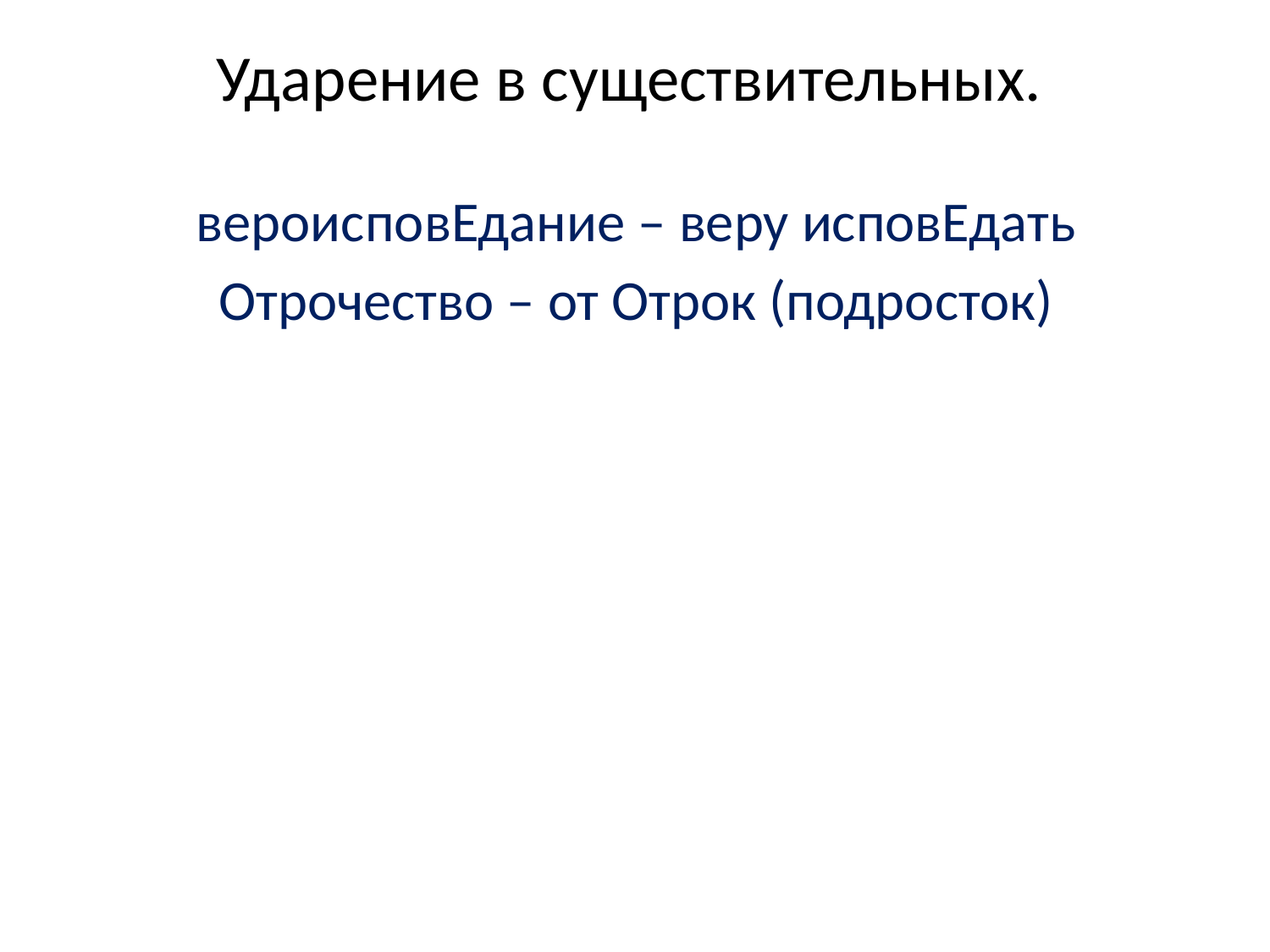

# Ударение в существительных.
вероисповЕдание – веру исповЕдать
Отрочество – от Отрок (подросток)